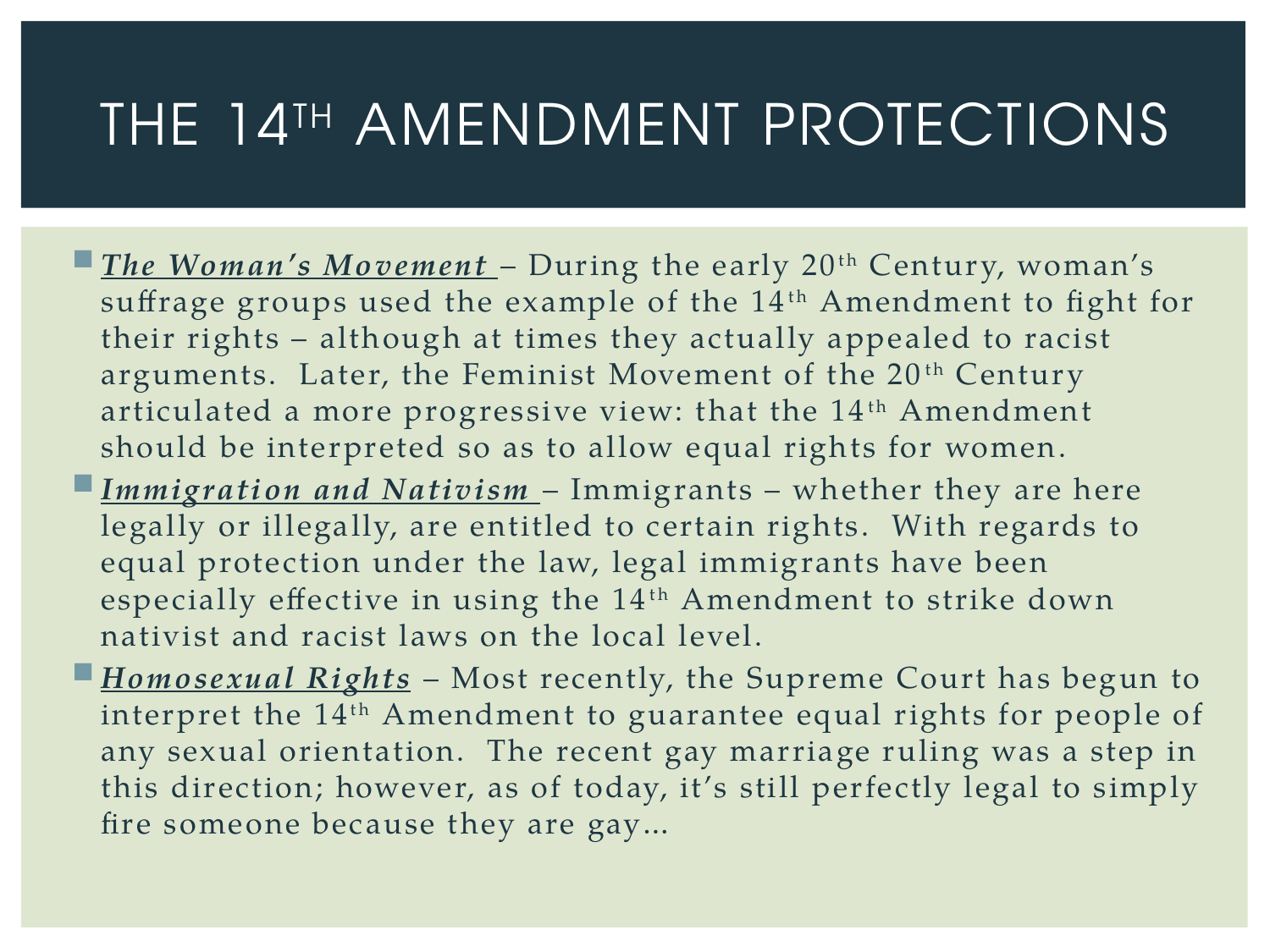

# The 14th amendment protections
The Woman’s Movement – During the early 20th Century, woman’s suffrage groups used the example of the 14th Amendment to fight for their rights – although at times they actually appealed to racist arguments.  Later, the Feminist Movement of the 20th Century articulated a more progressive view: that the 14th Amendment should be interpreted so as to allow equal rights for women.
Immigration and Nativism – Immigrants – whether they are here legally or illegally, are entitled to certain rights.  With regards to equal protection under the law, legal immigrants have been especially effective in using the 14th Amendment to strike down nativist and racist laws on the local level.
Homosexual Rights – Most recently, the Supreme Court has begun to interpret the 14th Amendment to guarantee equal rights for people of any sexual orientation.  The recent gay marriage ruling was a step in this direction; however, as of today, it’s still perfectly legal to simply fire someone because they are gay…